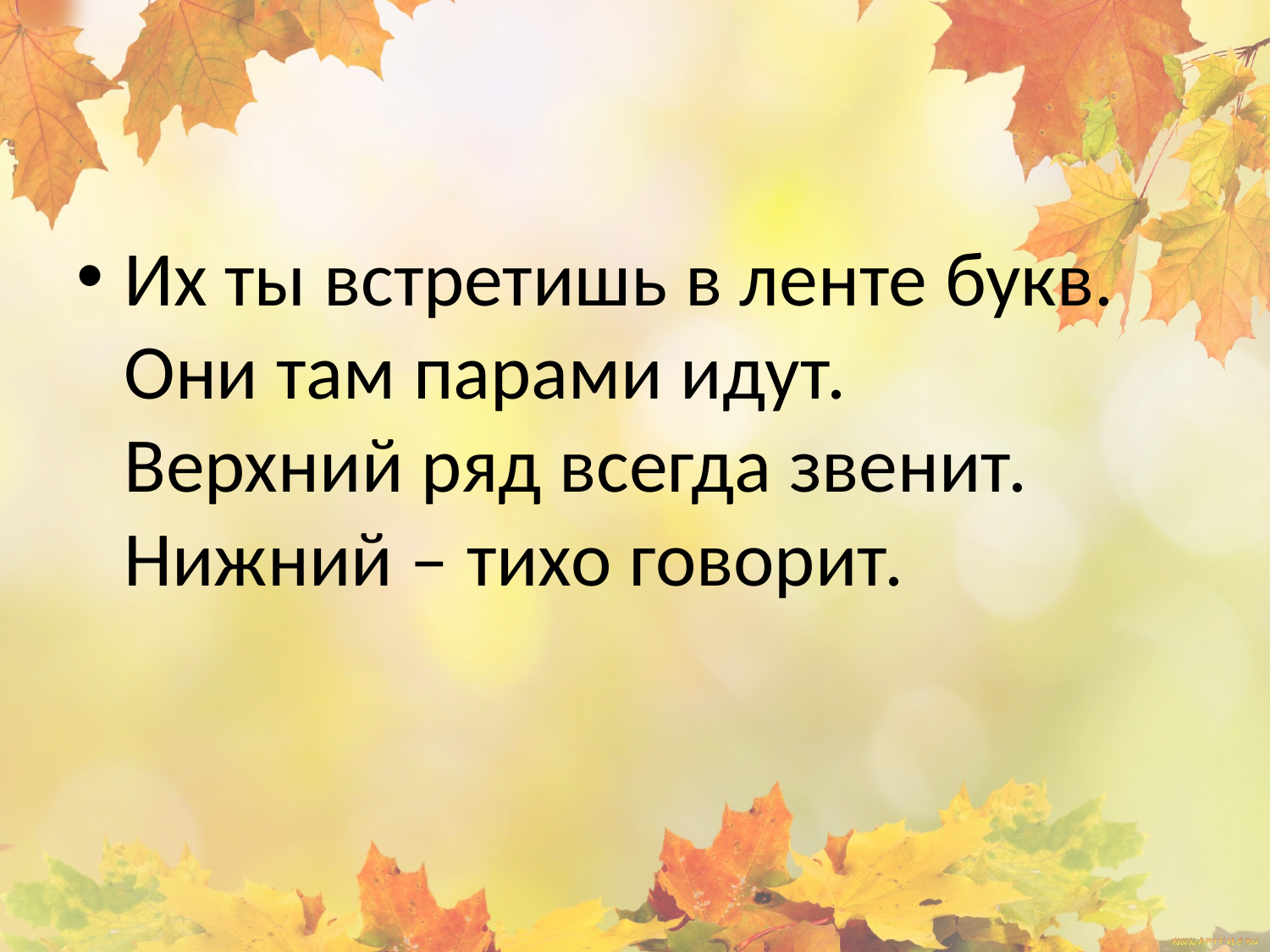

#
Их ты встретишь в ленте букв.
Они там парами идут.
Верхний ряд всегда звенит.
Нижний – тихо говорит.